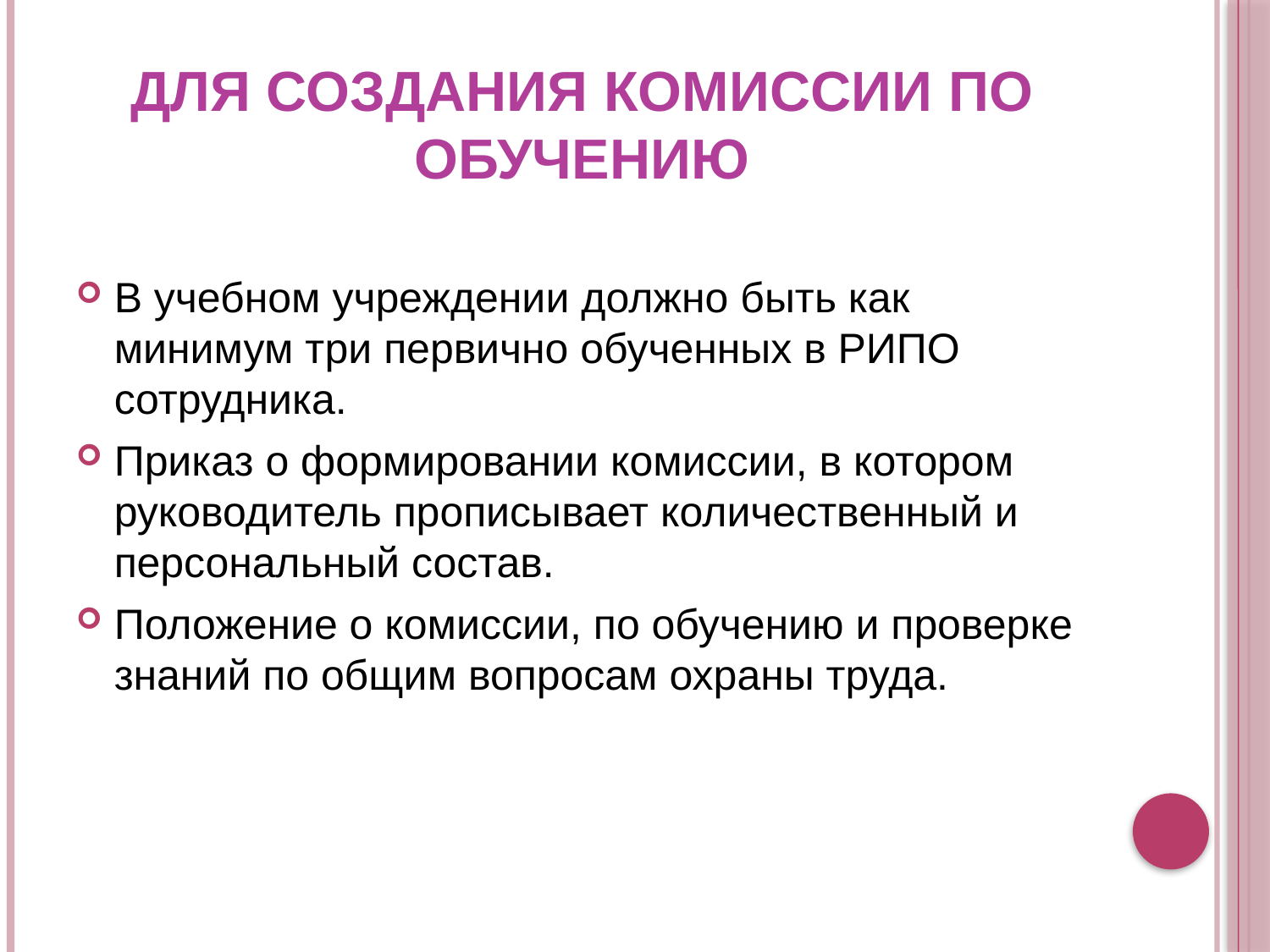

# Для создания комиссии по обучению
В учебном учреждении должно быть как минимум три первично обученных в РИПО сотрудника.
Приказ о формировании комиссии, в котором руководитель прописывает количественный и персональный состав.
Положение о комиссии, по обучению и проверке знаний по общим вопросам охраны труда.